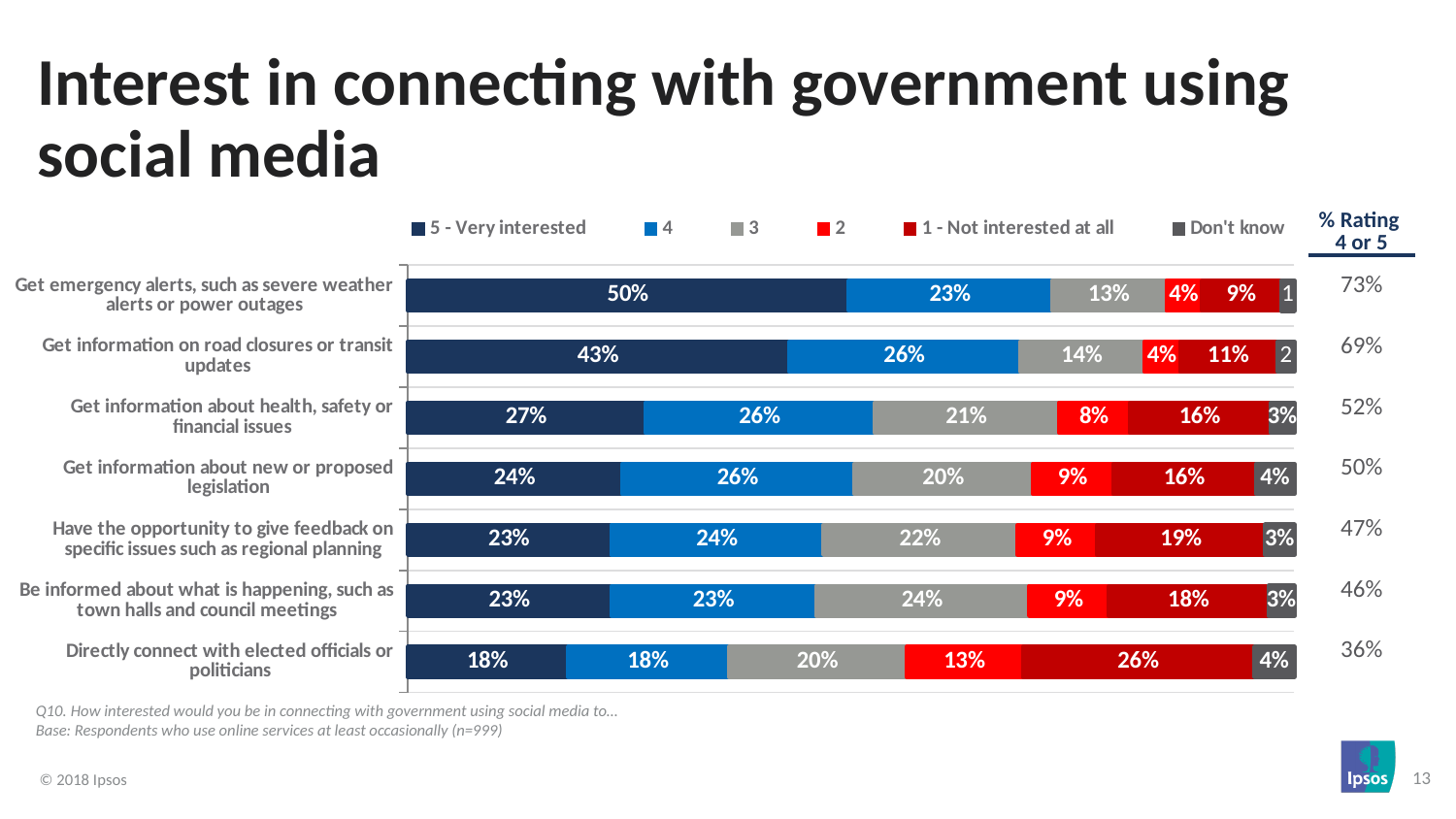

# Interest in connecting with government using social media

### Chart

| Category | 5 - Very interested | 4 | 3 | 2 | 1 - Not interested at all | Don't know |
|---|---|---|---|---|---|---|
| Get emergency alerts, such as severe weather alerts or power outages | 0.5 | 0.23 | 0.13 | 0.04 | 0.09 | 0.014940239043824702 |
| Get information on road closures or transit updates | 0.43 | 0.26 | 0.14 | 0.04 | 0.11 | 0.018924302788844622 |
| Get information about health, safety or financial issues | 0.27 | 0.26 | 0.21 | 0.08 | 0.16 | 0.026892430278884463 |
| Get information about new or proposed legislation | 0.24 | 0.26 | 0.2 | 0.09 | 0.16 | 0.04282868525896414 |
| Have the opportunity to give feedback on specific issues such as regional planning | 0.23 | 0.24 | 0.22 | 0.09 | 0.19 | 0.03286852589641434 |
| Be informed about what is happening, such as town halls and council meetings | 0.23 | 0.23 | 0.24 | 0.09 | 0.18 | 0.02888446215139442 |
| Directly connect with elected officials or politicians | 0.18 | 0.18 | 0.2 | 0.13 | 0.26 | 0.044820717131474105 |
| % Rating 4 or 5 |
| --- |
| 73% |
| 69% |
| 52% |
| 50% |
| 47% |
| 46% |
| 36% |
Q10. How interested would you be in connecting with government using social media to…
Base: Respondents who use online services at least occasionally (n=999)